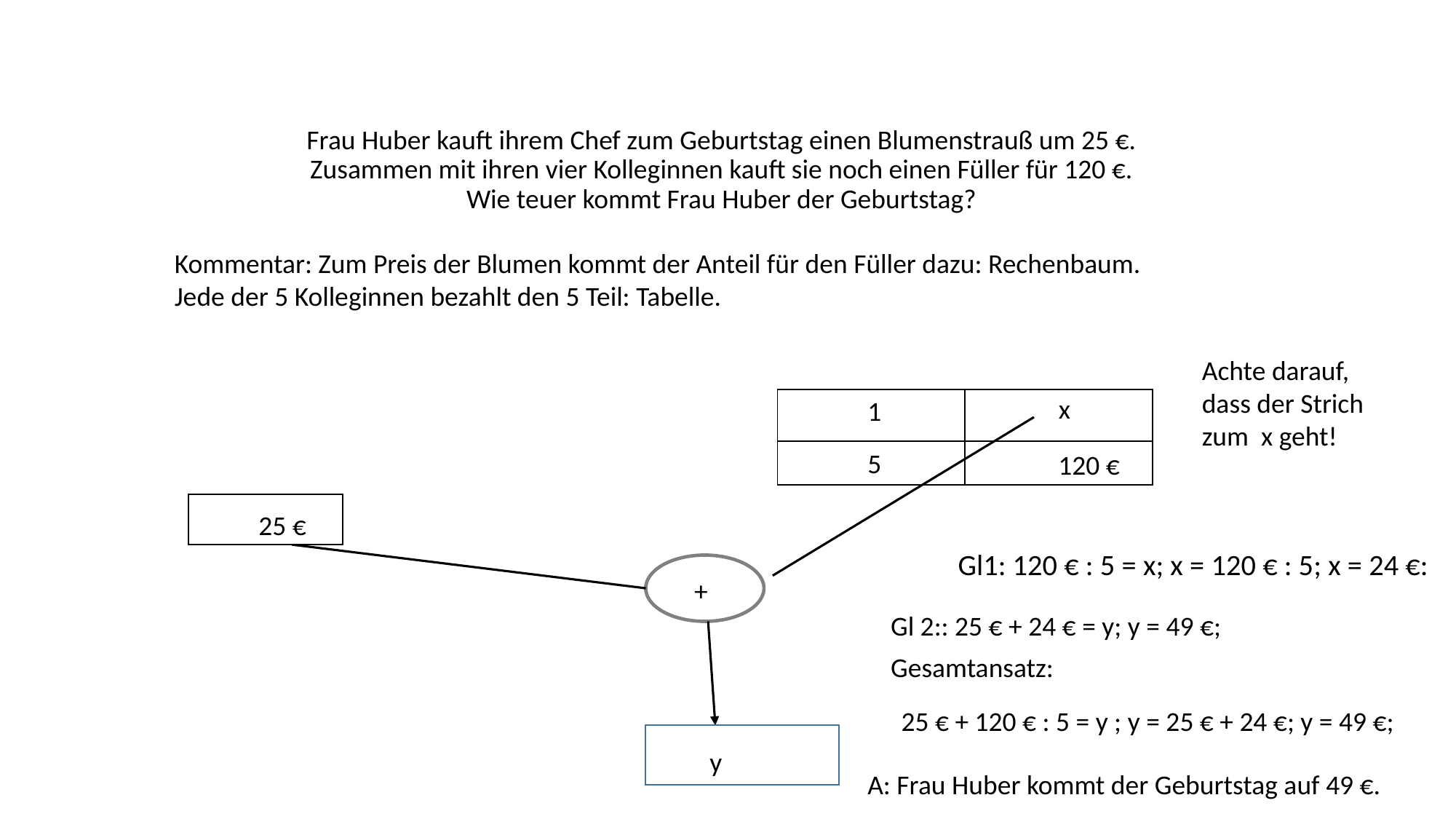

# Frau Huber kauft ihrem Chef zum Geburtstag einen Blumenstrauß um 25 €. Zusammen mit ihren vier Kolleginnen kauft sie noch einen Füller für 120 €. Wie teuer kommt Frau Huber der Geburtstag?
Kommentar: Zum Preis der Blumen kommt der Anteil für den Füller dazu: Rechenbaum.
Jede der 5 Kolleginnen bezahlt den 5 Teil: Tabelle.
Achte darauf, dass der Strich zum  x geht!
x
1
|  |  |
| --- | --- |
|  |  |
5
120 €

25 €
Gl1: 120 € : 5 = x; x = 120 € : 5; x = 24 €:

+
Gl 2:: 25 € + 24 € = y; y = 49 €;
Gesamtansatz:
25 € + 120 € : 5 = y ; y = 25 € + 24 €; y = 49 €;

y
A: Frau Huber kommt der Geburtstag auf 49 €.